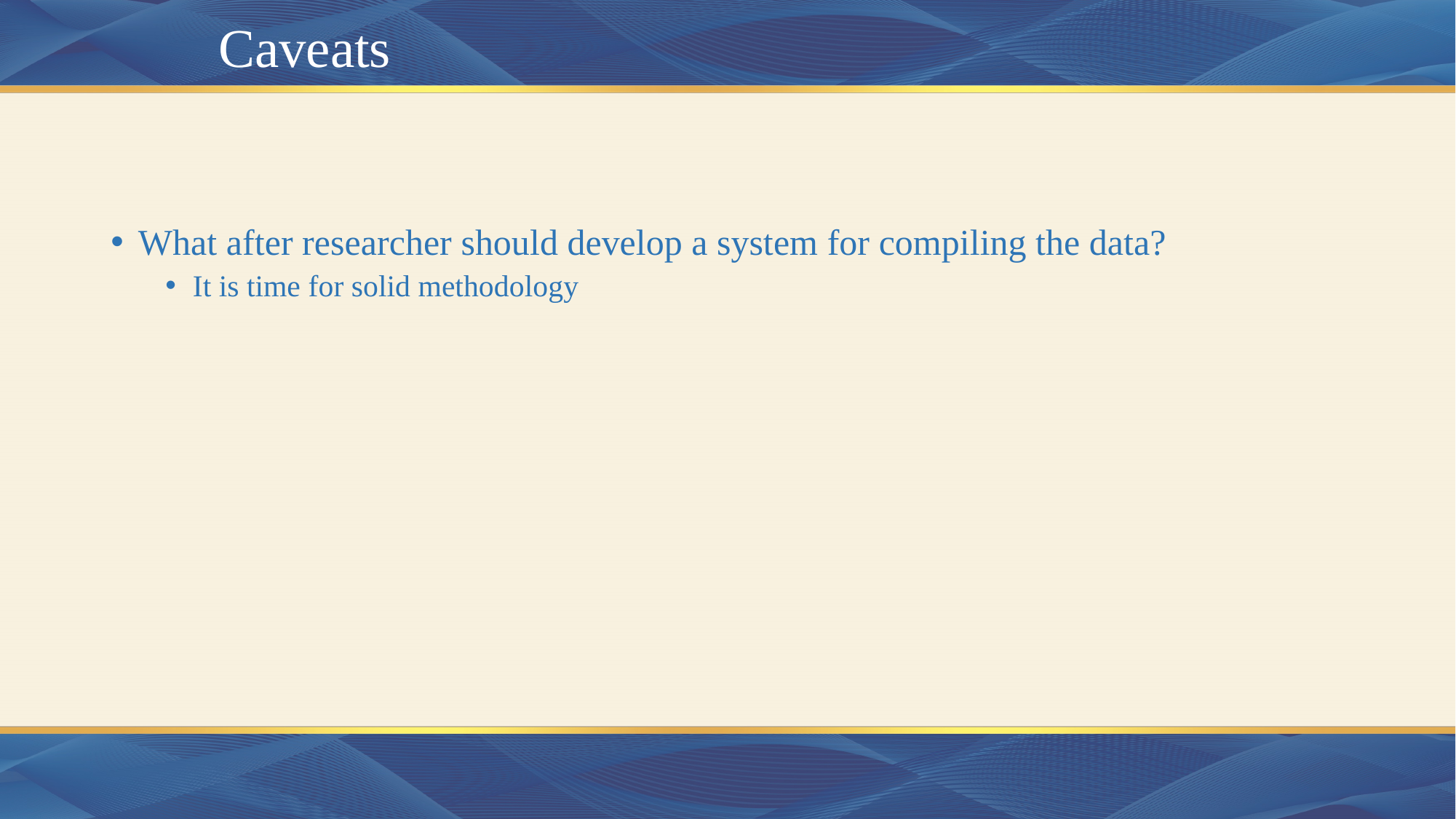

# Caveats
What after researcher should develop a system for compiling the data?
It is time for solid methodology